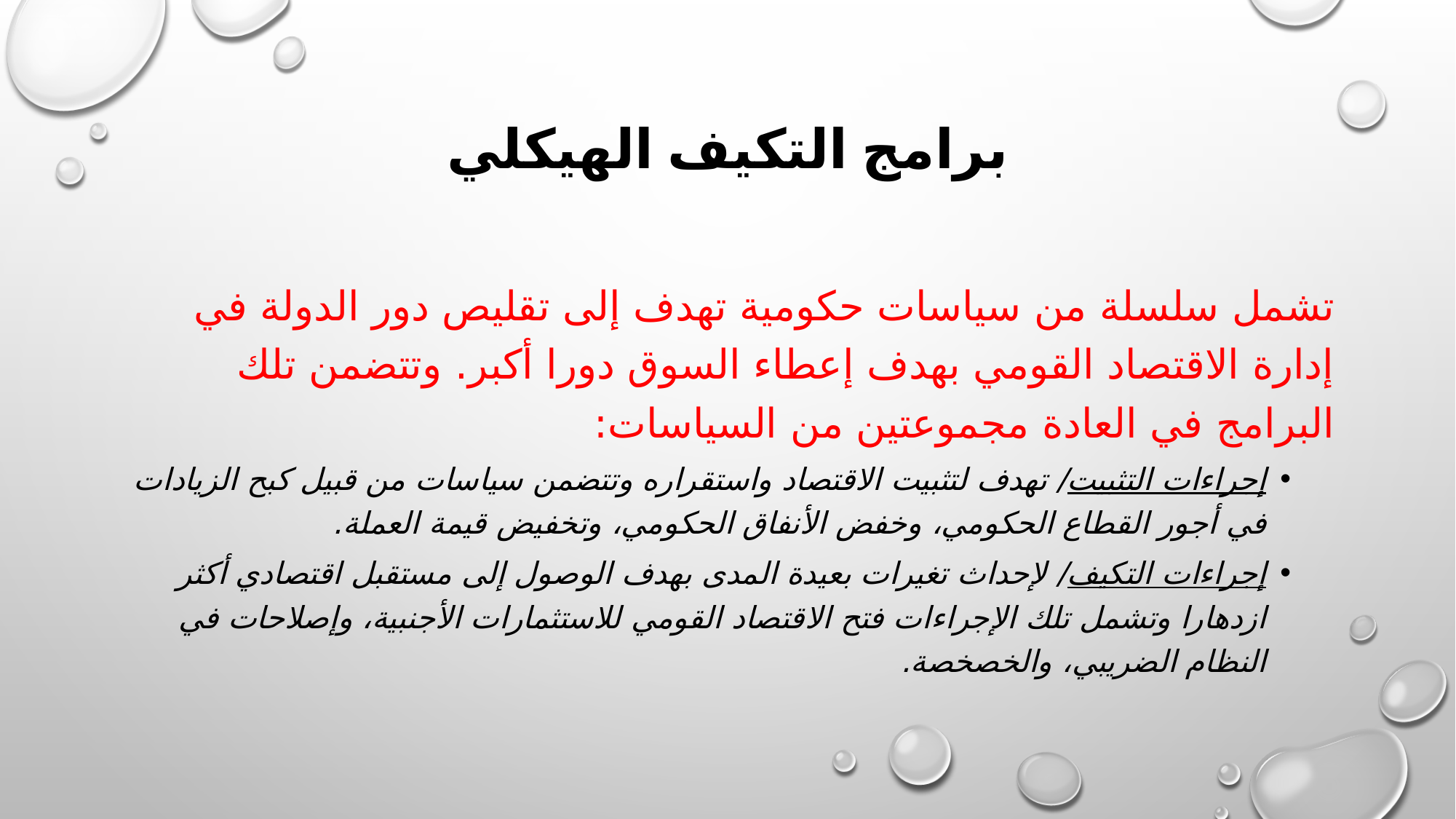

# برامج التكيف الهيكلي
تشمل سلسلة من سياسات حكومية تهدف إلى تقليص دور الدولة في إدارة الاقتصاد القومي بهدف إعطاء السوق دورا أكبر. وتتضمن تلك البرامج في العادة مجموعتين من السياسات:
إجراءات التثبيت/ تهدف لتثبيت الاقتصاد واستقراره وتتضمن سياسات من قبيل كبح الزيادات في أجور القطاع الحكومي، وخفض الأنفاق الحكومي، وتخفيض قيمة العملة.
إجراءات التكيف/ لإحداث تغيرات بعيدة المدى بهدف الوصول إلى مستقبل اقتصادي أكثر ازدهارا وتشمل تلك الإجراءات فتح الاقتصاد القومي للاستثمارات الأجنبية، وإصلاحات في النظام الضريبي، والخصخصة.